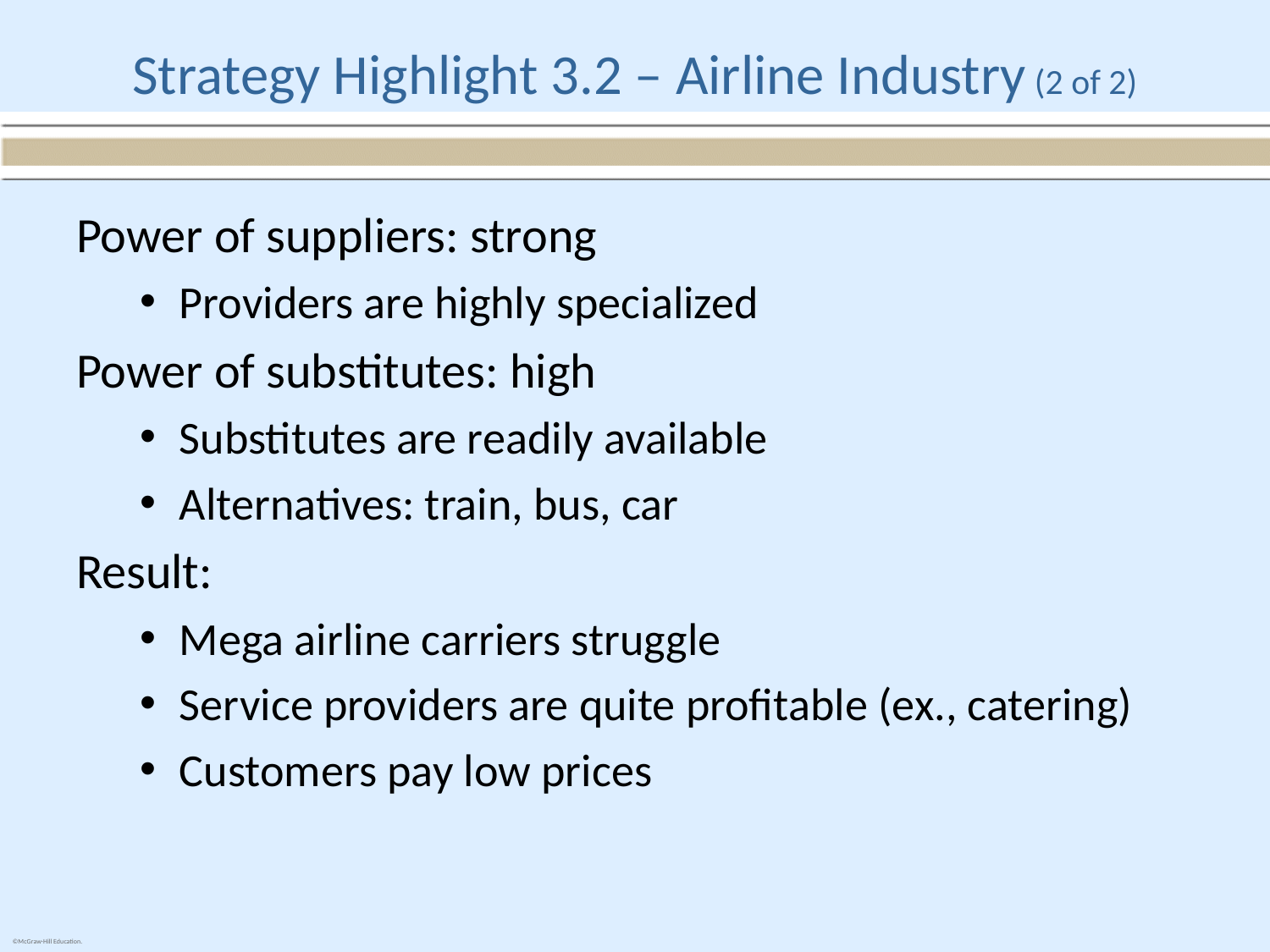

# Strategy Highlight 3.2 – Airline Industry (2 of 2)
Power of suppliers: strong
Providers are highly specialized
Power of substitutes: high
Substitutes are readily available
Alternatives: train, bus, car
Result:
Mega airline carriers struggle
Service providers are quite profitable (ex., catering)
Customers pay low prices